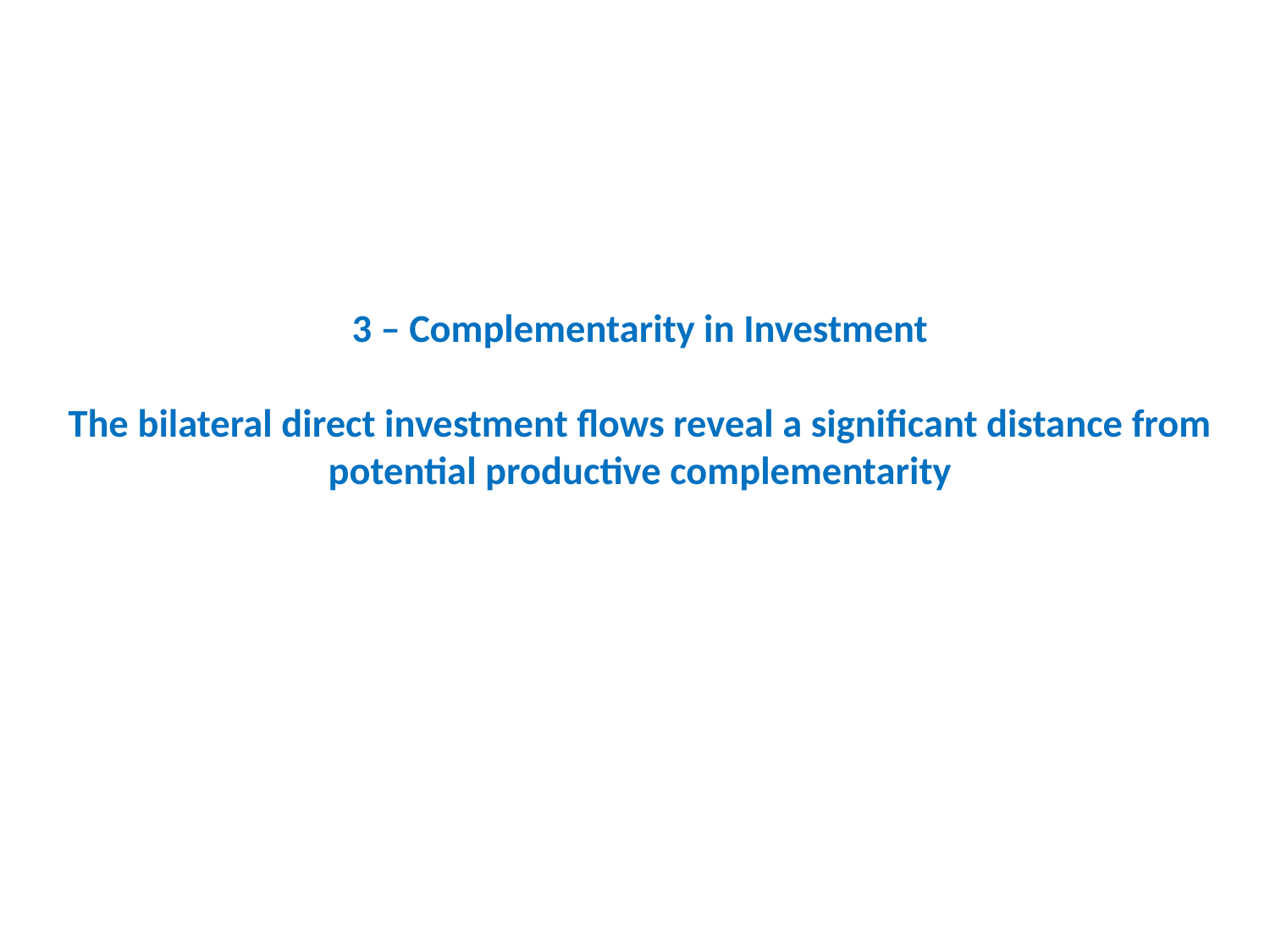

# 3 – Complementarity in Investment The bilateral direct investment flows reveal a significant distance from potential productive complementarity